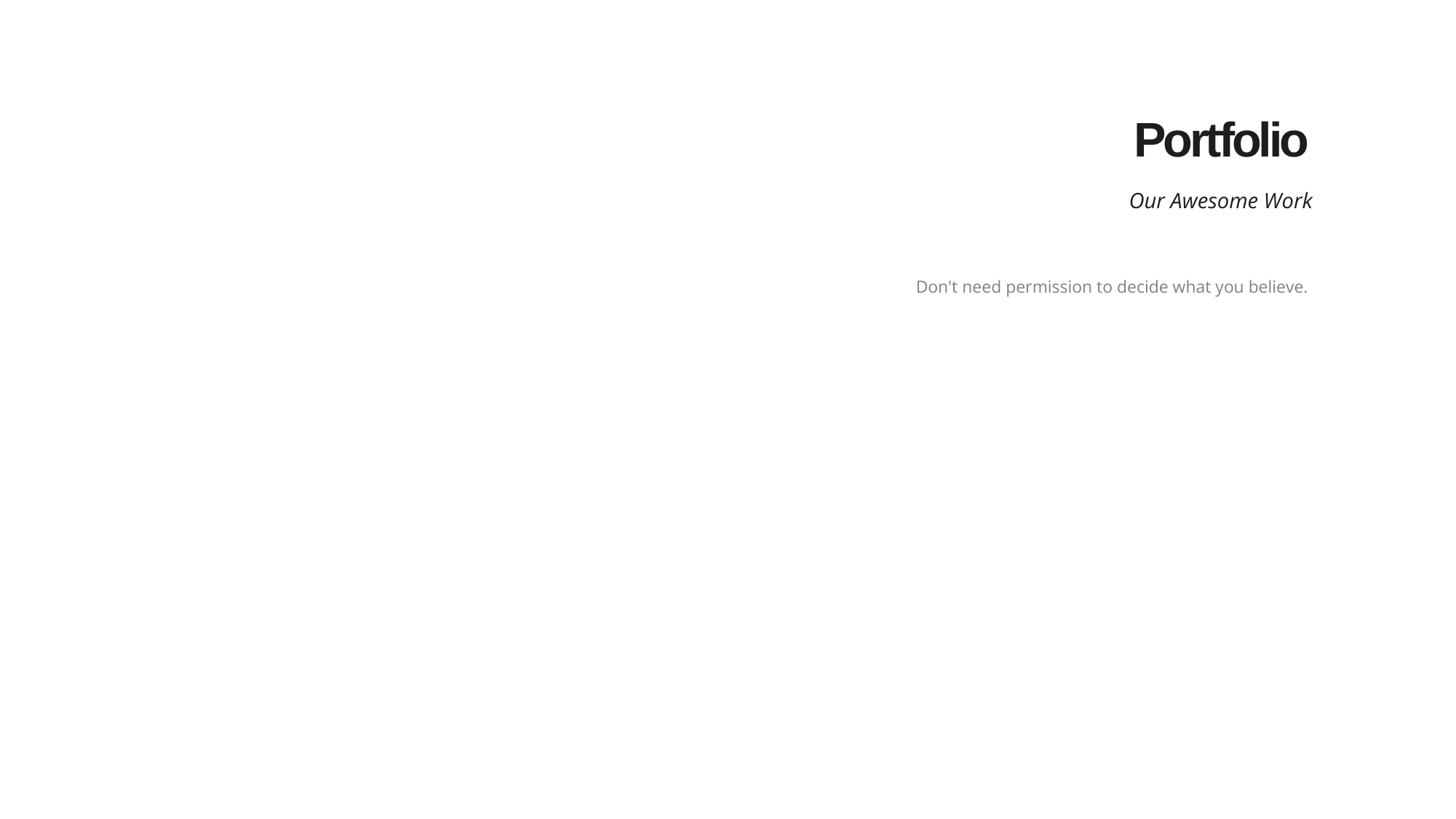

Portfolio
Our Awesome Work
Don't need permission to decide what you believe.